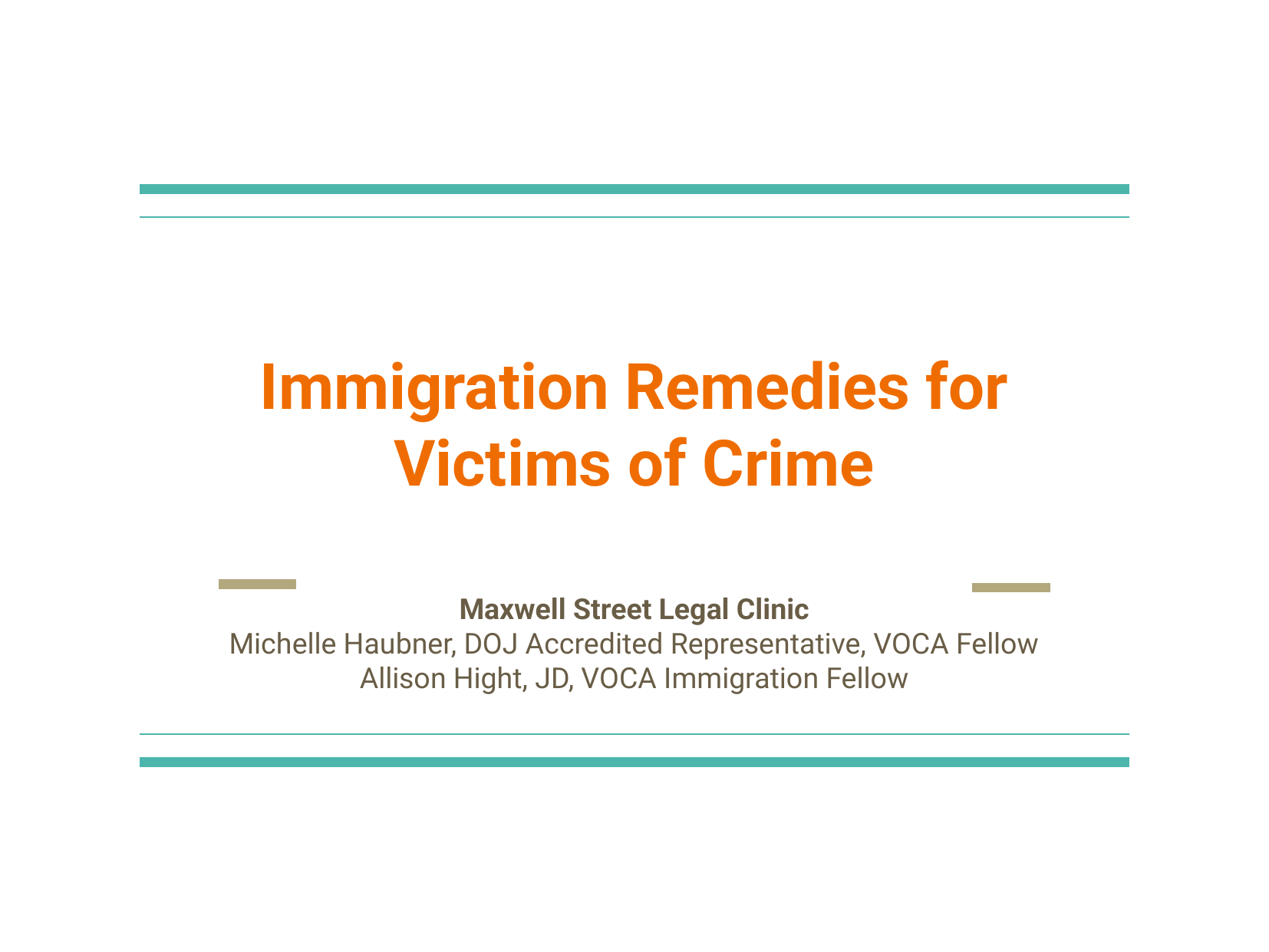

# Immigration Remedies for Victims of Crime
Maxwell Street Legal Clinic
Michelle Haubner, DOJ Accredited Representative, VOCA Fellow
Allison Hight, JD, VOCA Immigration Fellow